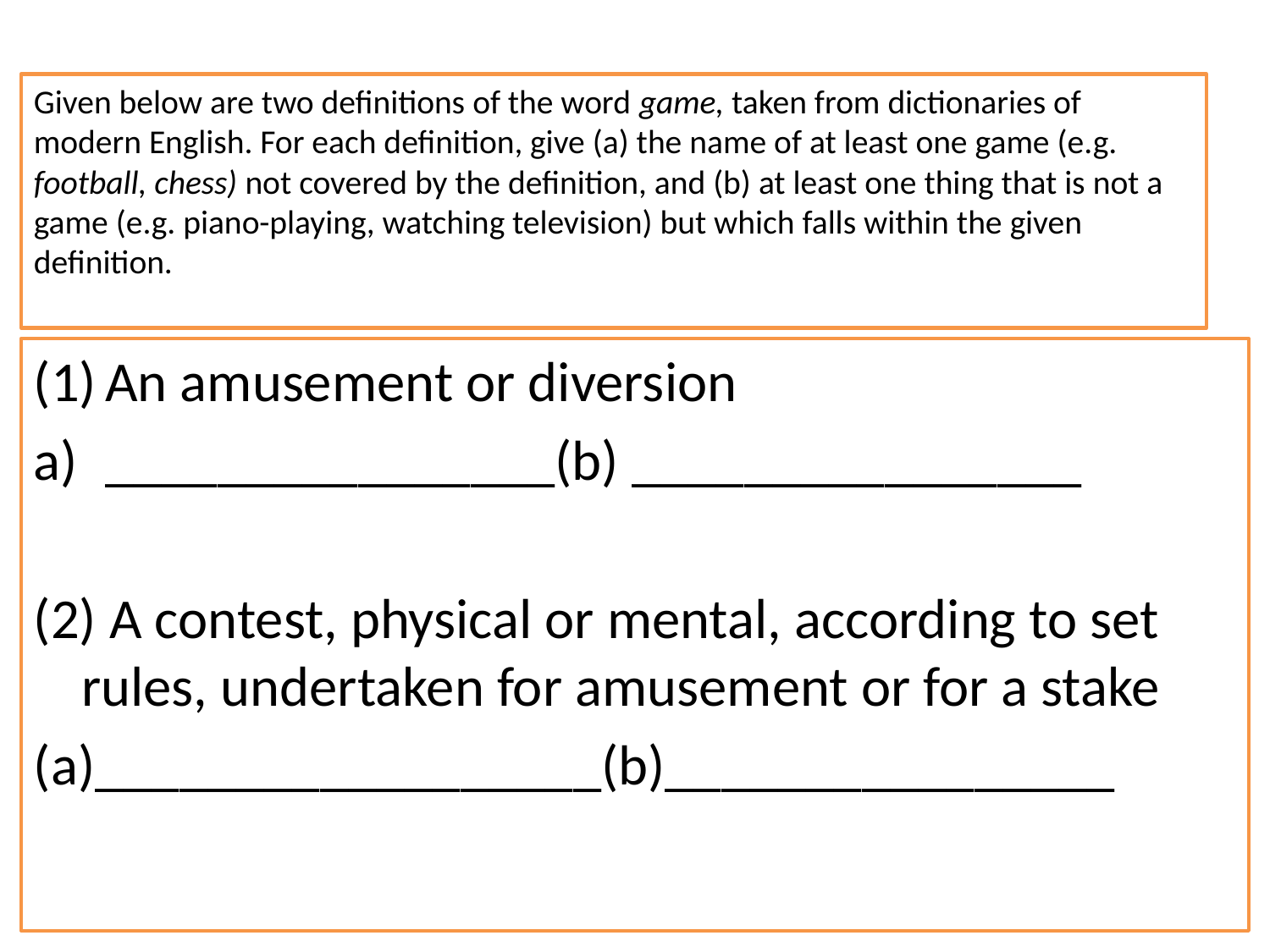

# Given below are two definitions of the word game, taken from dictionaries of modern English. For each definition, give (a) the name of at least one game (e.g. football, chess) not covered by the definition, and (b) at least one thing that is not a game (e.g. piano-playing, watching television) but which falls within the given definition.
An amusement or diversion
________________(b) ________________

(2) A contest, physical or mental, according to set rules, undertaken for amusement or for a stake
(a)__________________(b)________________